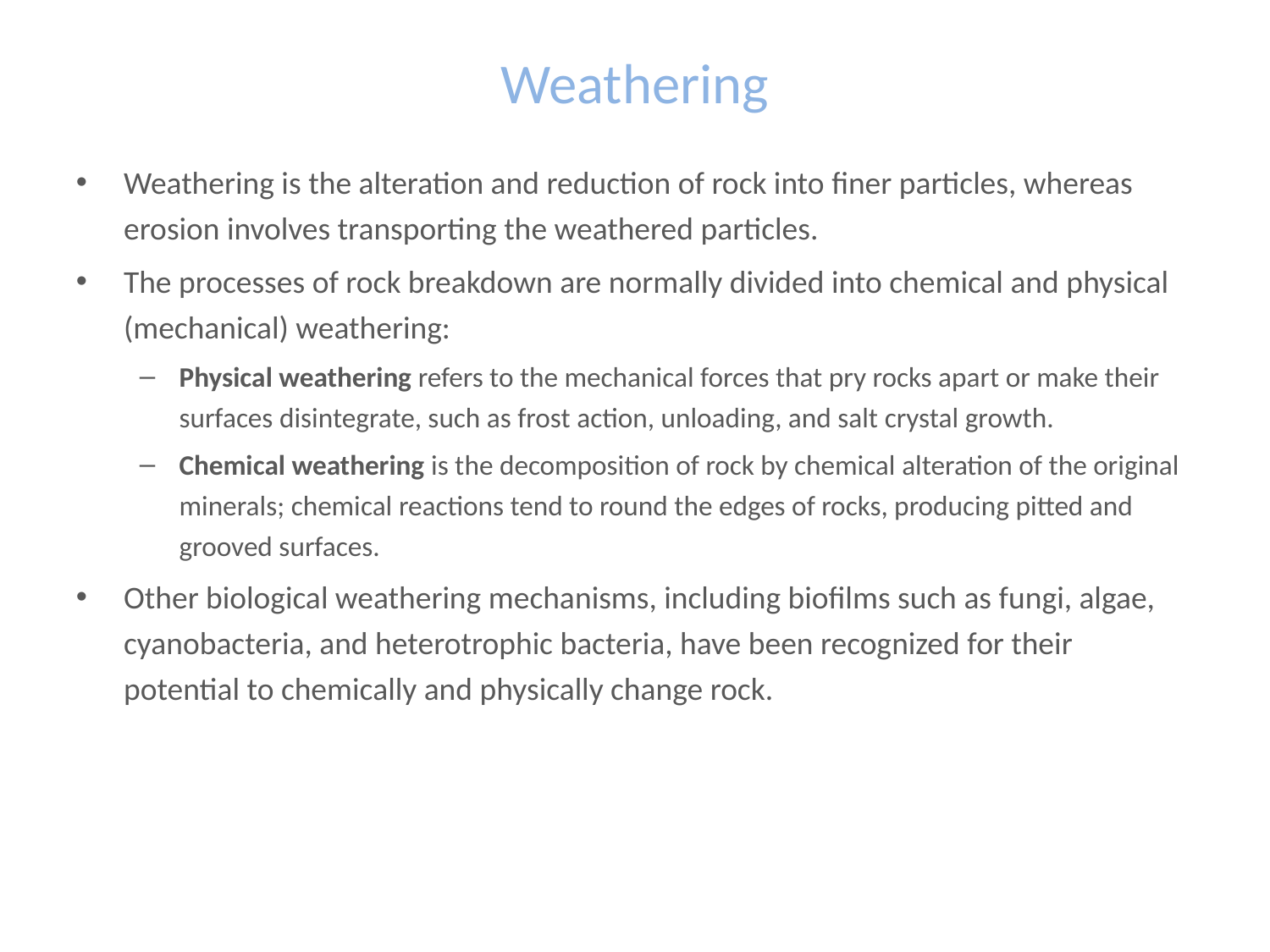

# Weathering
Weathering is the alteration and reduction of rock into finer particles, whereas erosion involves transporting the weathered particles.
The processes of rock breakdown are normally divided into chemical and physical (mechanical) weathering:
Physical weathering refers to the mechanical forces that pry rocks apart or make their surfaces disintegrate, such as frost action, unloading, and salt crystal growth.
Chemical weathering is the decomposition of rock by chemical alteration of the original minerals; chemical reactions tend to round the edges of rocks, producing pitted and grooved surfaces.
Other biological weathering mechanisms, including biofilms such as fungi, algae, cyanobacteria, and heterotrophic bacteria, have been recognized for their potential to chemically and physically change rock.